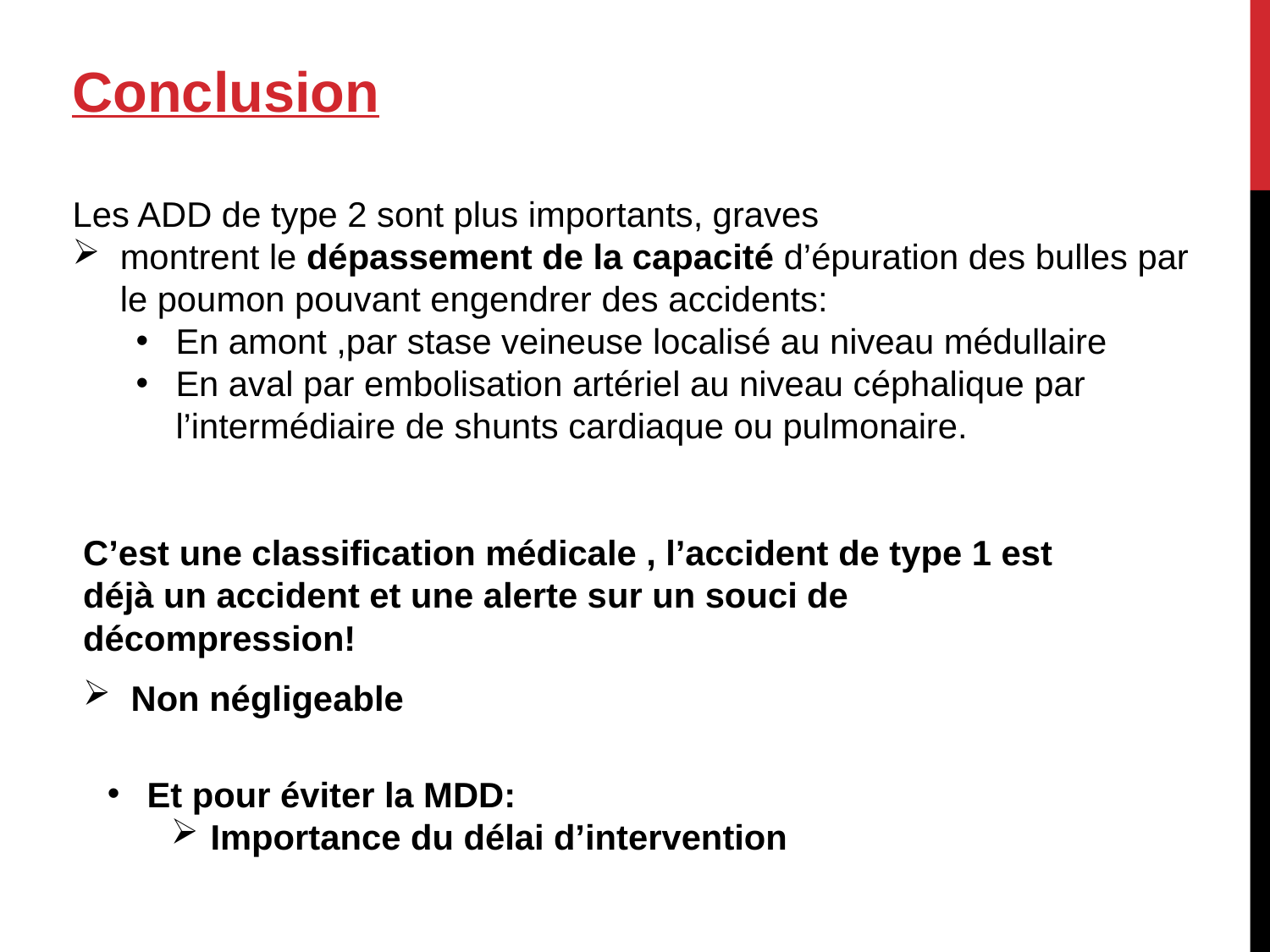

Conclusion
Les ADD de type 2 sont plus importants, graves
montrent le dépassement de la capacité d’épuration des bulles par le poumon pouvant engendrer des accidents:
En amont ,par stase veineuse localisé au niveau médullaire
En aval par embolisation artériel au niveau céphalique par l’intermédiaire de shunts cardiaque ou pulmonaire.
C’est une classification médicale , l’accident de type 1 est déjà un accident et une alerte sur un souci de décompression!
Non négligeable

Et pour éviter la MDD:
Importance du délai d’intervention